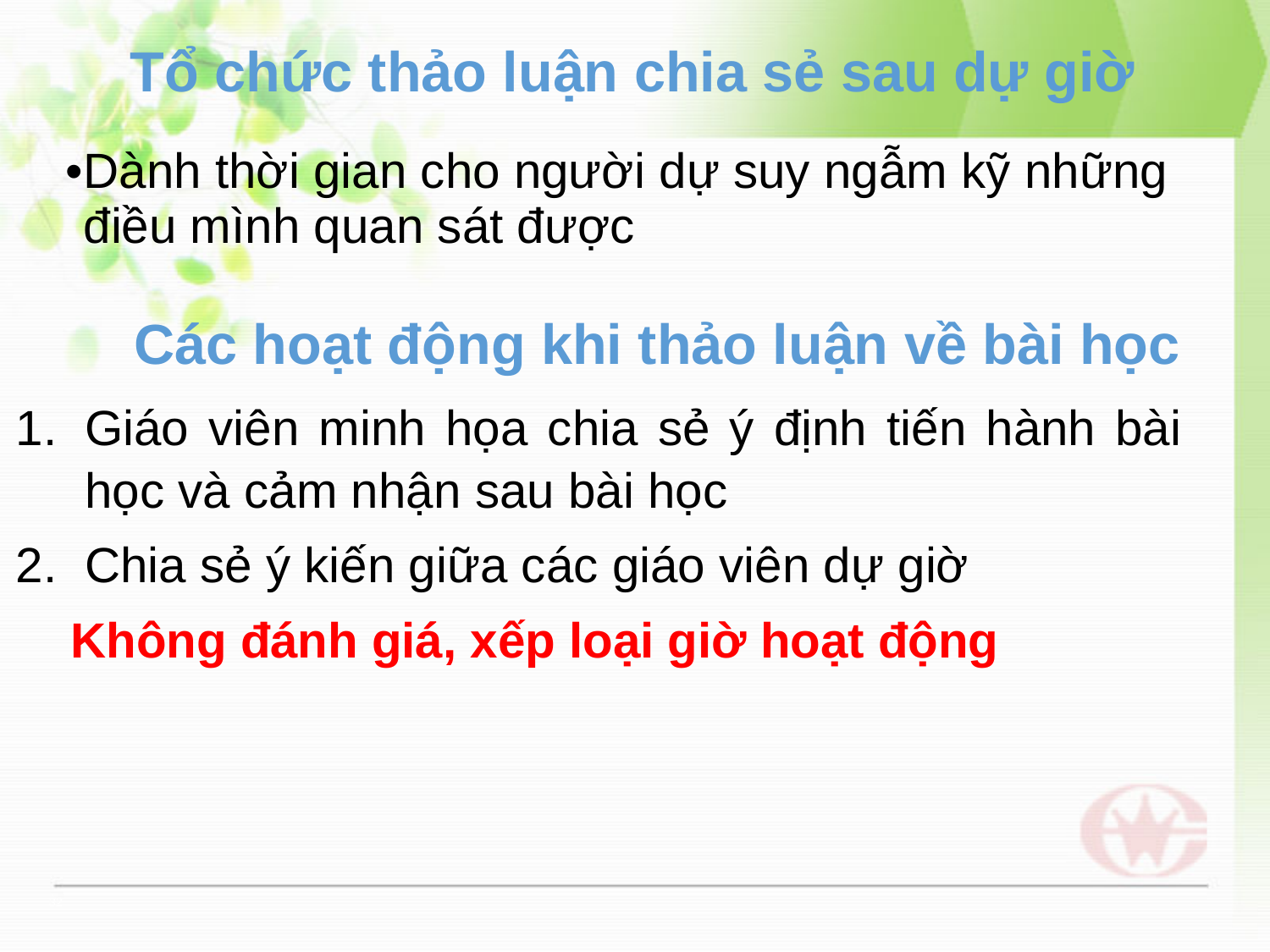

Tổ chức thảo luận chia sẻ sau dự giờ
Dành thời gian cho người dự suy ngẫm kỹ những điều mình quan sát được
Các hoạt động khi thảo luận về bài học
Giáo viên minh họa chia sẻ ý định tiến hành bài học và cảm nhận sau bài học
Chia sẻ ý kiến giữa các giáo viên dự giờ
    Không đánh giá, xếp loại giờ hoạt động

32